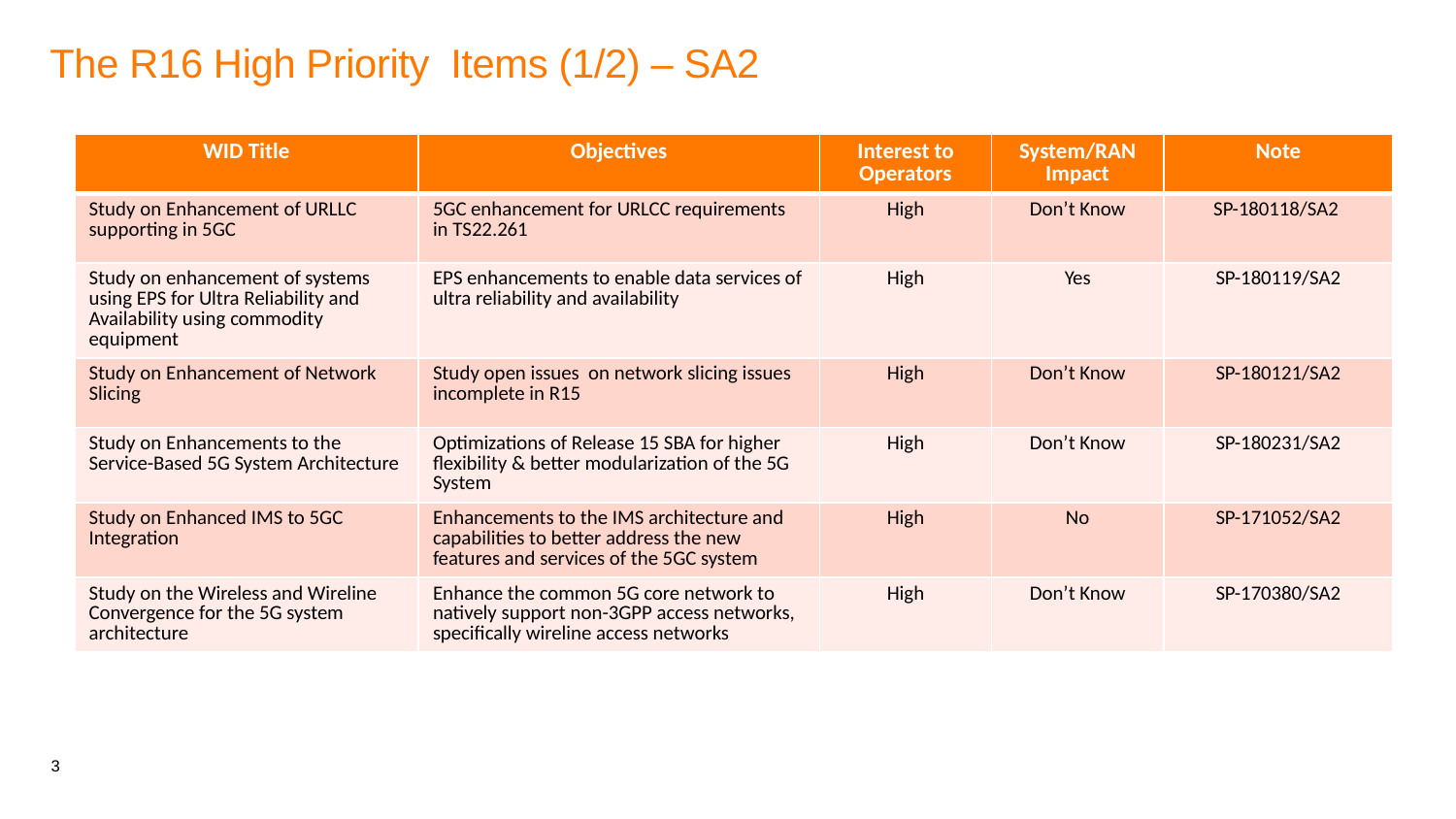

# The R16 High Priority  Items (1/2) – SA2

| WID Title | Objectives | Interest to Operators | System/RAN Impact | Note |
| --- | --- | --- | --- | --- |
| Study on Enhancement of URLLC supporting in 5GC | 5GC enhancement for URLCC requirements in TS22.261 | High | Don’t Know | SP-180118/SA2 |
| Study on enhancement of systems using EPS for Ultra Reliability and Availability using commodity equipment | EPS enhancements to enable data services of ultra reliability and availability | High | Yes | SP-180119/SA2 |
| Study on Enhancement of Network Slicing | Study open issues on network slicing issues incomplete in R15 | High | Don’t Know | SP-180121/SA2 |
| Study on Enhancements to the Service-Based 5G System Architecture | Optimizations of Release 15 SBA for higher flexibility & better modularization of the 5G System | High | Don’t Know | SP-180231/SA2 |
| Study on Enhanced IMS to 5GC Integration | Enhancements to the IMS architecture and capabilities to better address the new features and services of the 5GC system | High | No | SP-171052/SA2 |
| Study on the Wireless and Wireline Convergence for the 5G system architecture | Enhance the common 5G core network to natively support non-3GPP access networks, specifically wireline access networks | High | Don’t Know | SP-170380/SA2 |